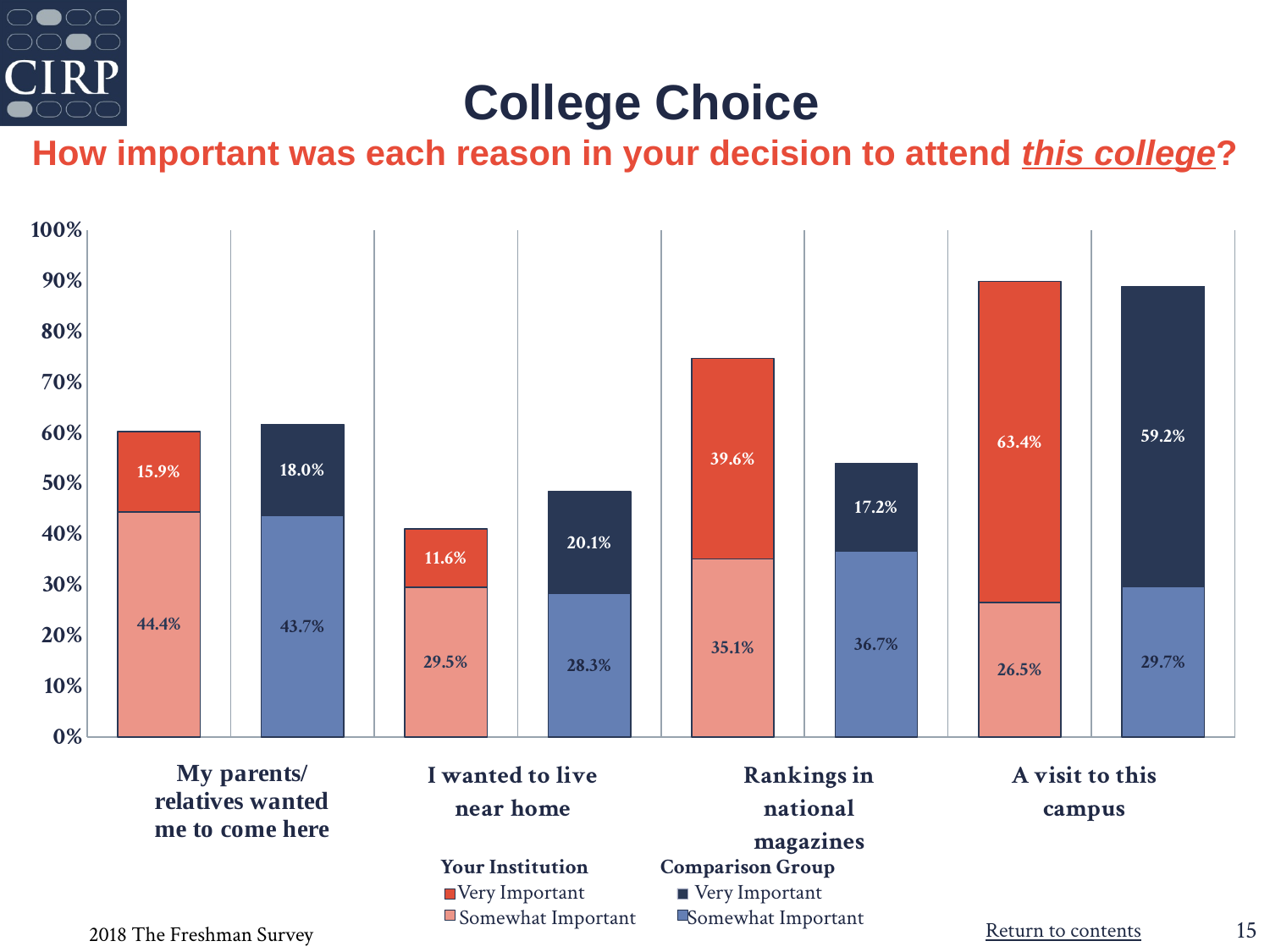

College Choice
How important was each reason in your decision to attend this college?

### Chart

| Category | Somewhat Important | Very Important |
|---|---|---|
| Your Institution | 0.444 | 0.159 |
| Comparison Group | 0.437 | 0.18 |
| Your Institution | 0.295 | 0.116 |
| Comparison Group | 0.283 | 0.201 |
| Your Institution | 0.351 | 0.396 |
| Comparison Group | 0.367 | 0.172 |
| Your Institution | 0.265 | 0.634 |
| Comparison Group | 0.297 | 0.592 |
 Your Institution                 Comparison Group
     Very Important       	 Very Important
     Somewhat Important           Somewhat Important
2018 The Freshman Survey

15